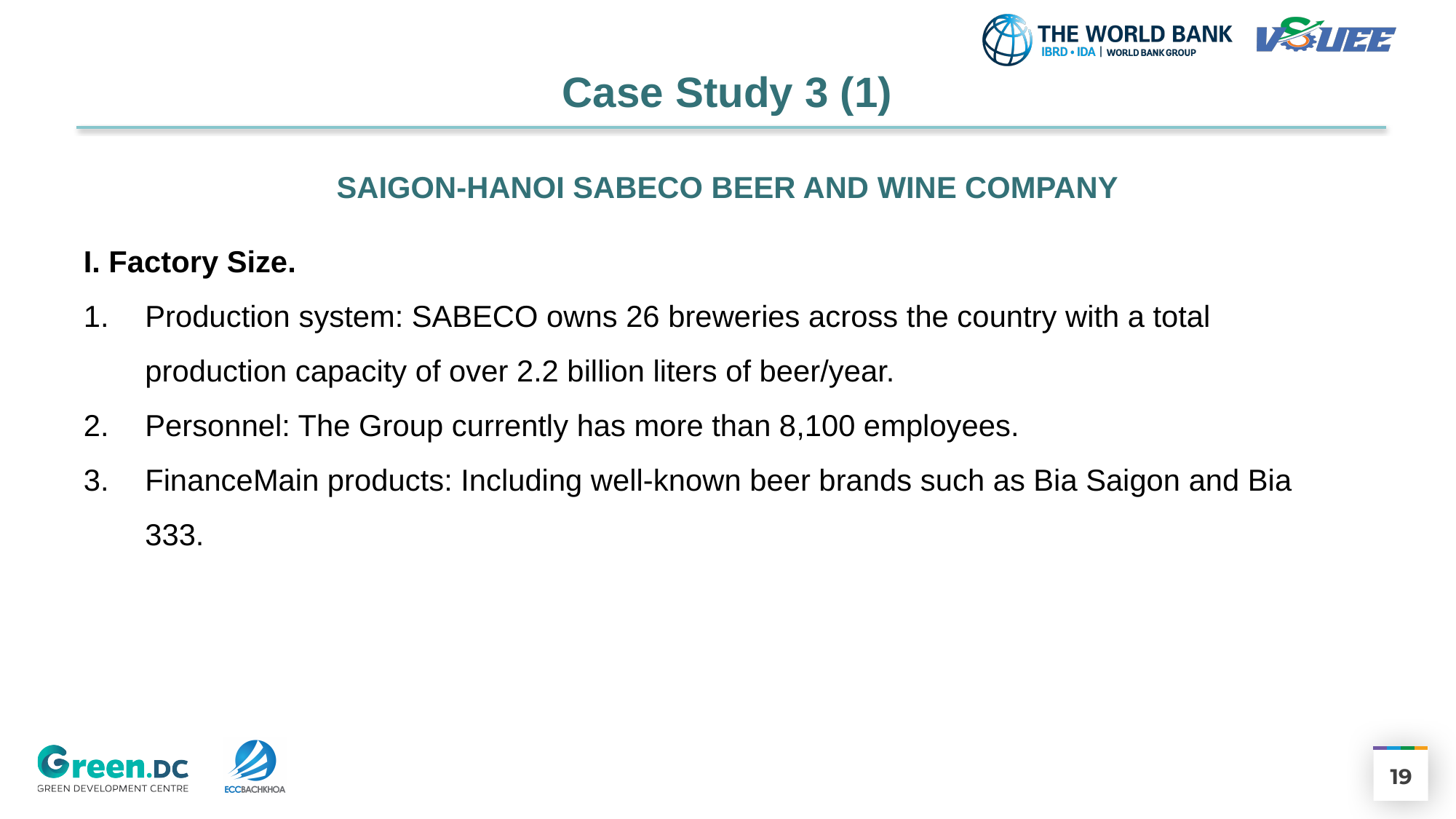

Case Study 3 (1)
SAIGON-HANOI SABECO BEER AND WINE COMPANY

I. Factory Size.
Production system: SABECO owns 26 breweries across the country with a total production capacity of over 2.2 billion liters of beer/year.
Personnel: The Group currently has more than 8,100 employees.
FinanceMain products: Including well-known beer brands such as Bia Saigon and Bia 333.